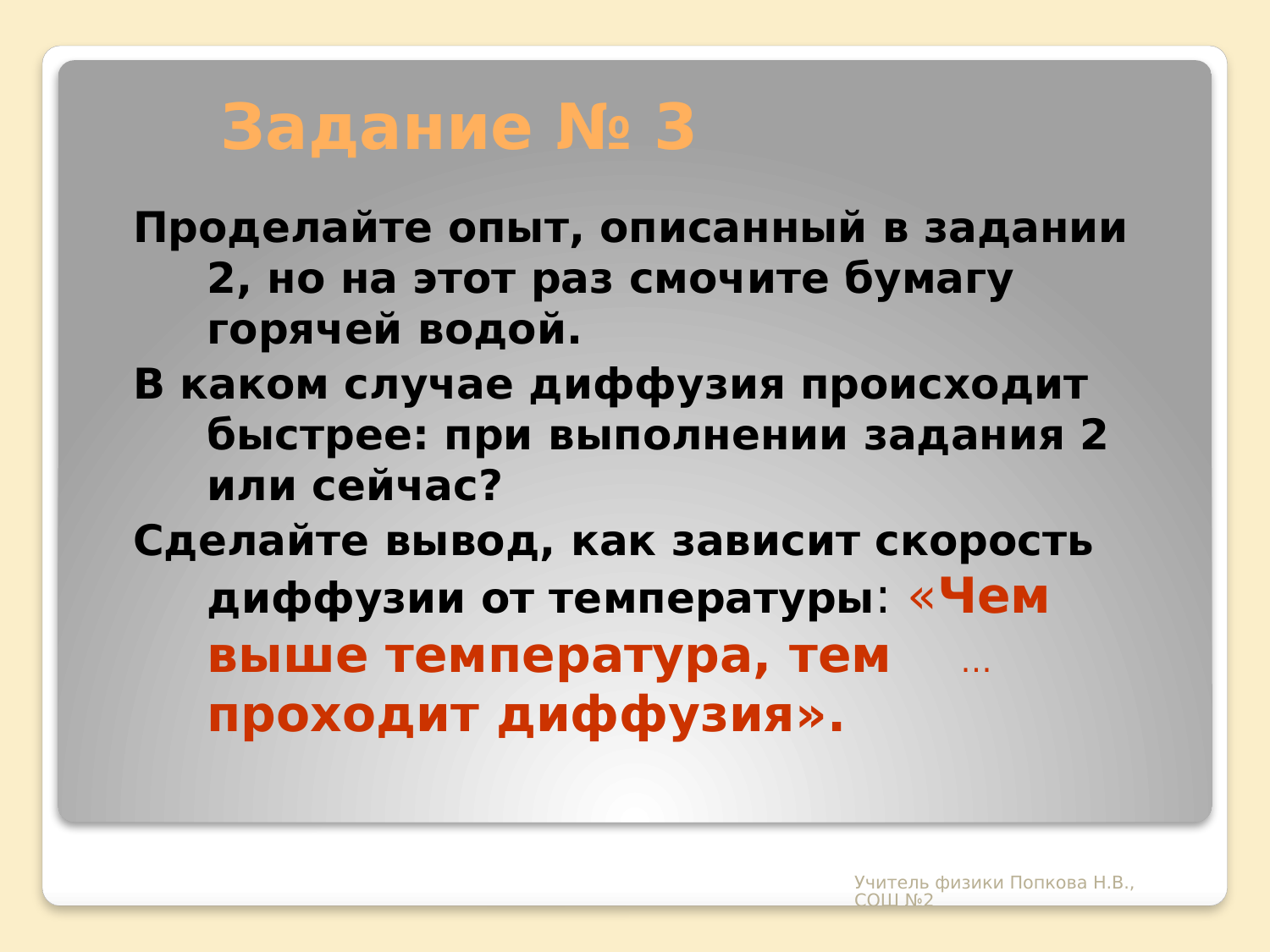

# Задание № 3
Проделайте опыт, описанный в задании 2, но на этот раз смочите бумагу горячей водой.
В каком случае диффузия происходит быстрее: при выполнении задания 2 или сейчас?
Сделайте вывод, как зависит скорость диффузии от температуры: «Чем выше температура, тем    … проходит диффузия».
Учитель физики Попкова Н.В., СОШ №2
быстрее